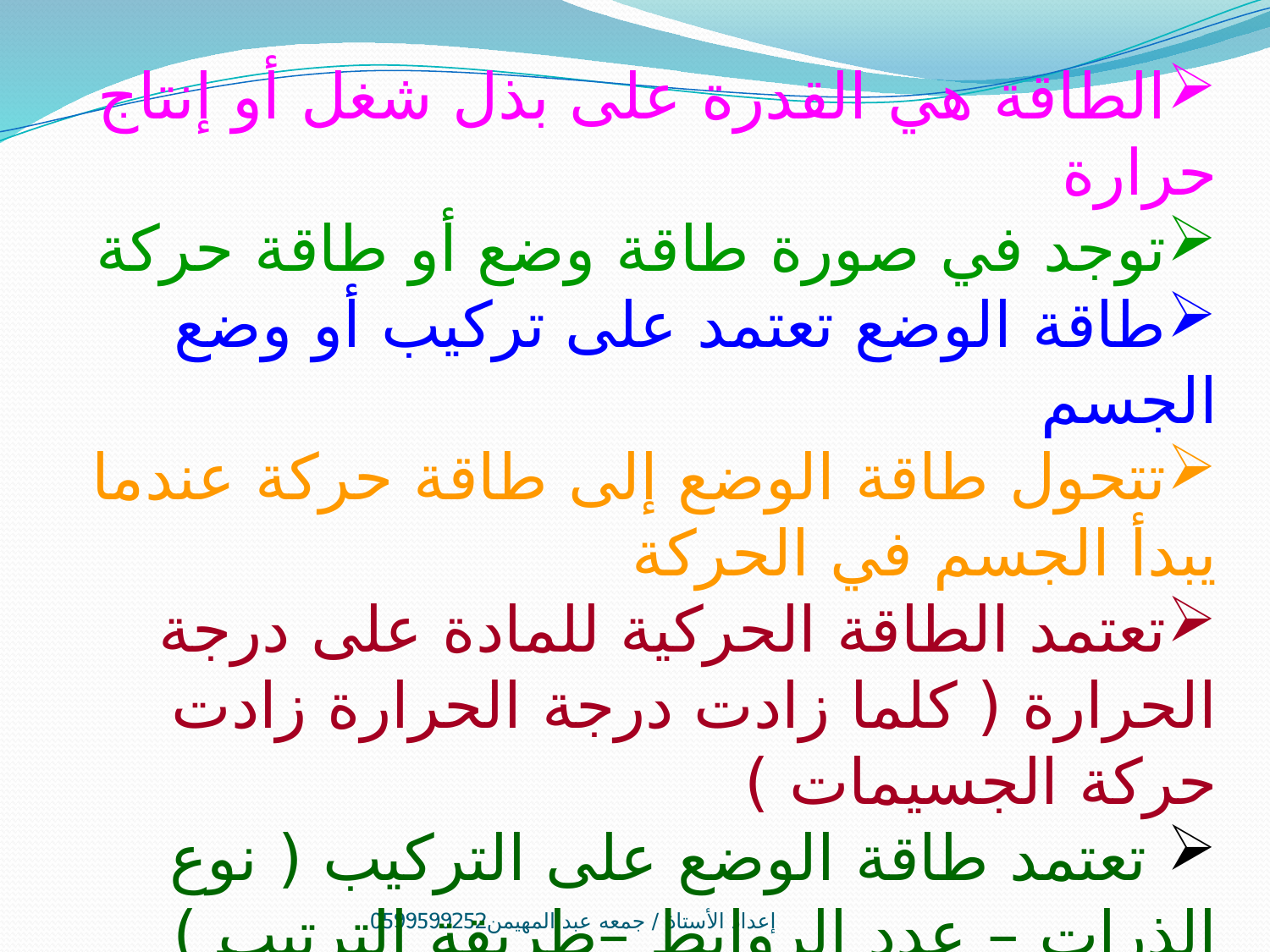

الطاقة هي القدرة على بذل شغل أو إنتاج حرارة
توجد في صورة طاقة وضع أو طاقة حركة
طاقة الوضع تعتمد على تركيب أو وضع الجسم
تتحول طاقة الوضع إلى طاقة حركة عندما يبدأ الجسم في الحركة
تعتمد الطاقة الحركية للمادة على درجة الحرارة ( كلما زادت درجة الحرارة زادت حركة الجسيمات )
 تعتمد طاقة الوضع على التركيب ( نوع الذرات – عدد الروابط –طريقة الترتيب )
قانون حفظ الطاقة ( القانون الأول للديناميكا الحرارية )
الطاقة لا تفنى و لا تستحدث و تتحول من شكل لآخر
إعداد الأستاذ / جمعه عبد المهيمن0599599252